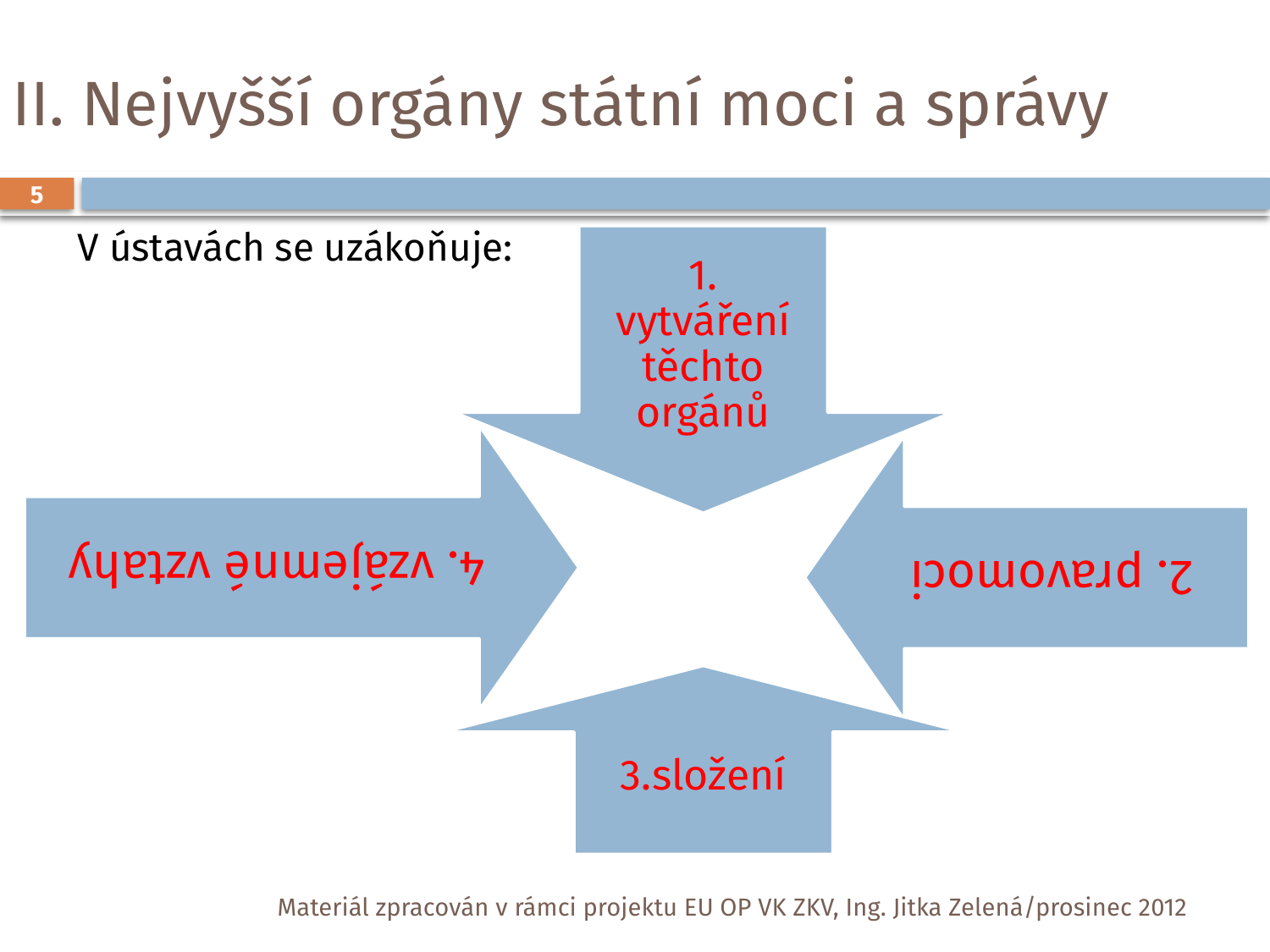

# II. Nejvyšší orgány státní moci a správy
1. vytváření těchto orgánů
2. pravomoci
3.složení
4. vzájemné vztahy
5
V ústavách se uzákoňuje:

Materiál zpracován v rámci projektu EU OP VK ZKV, Ing. Jitka Zelená/prosinec 2012